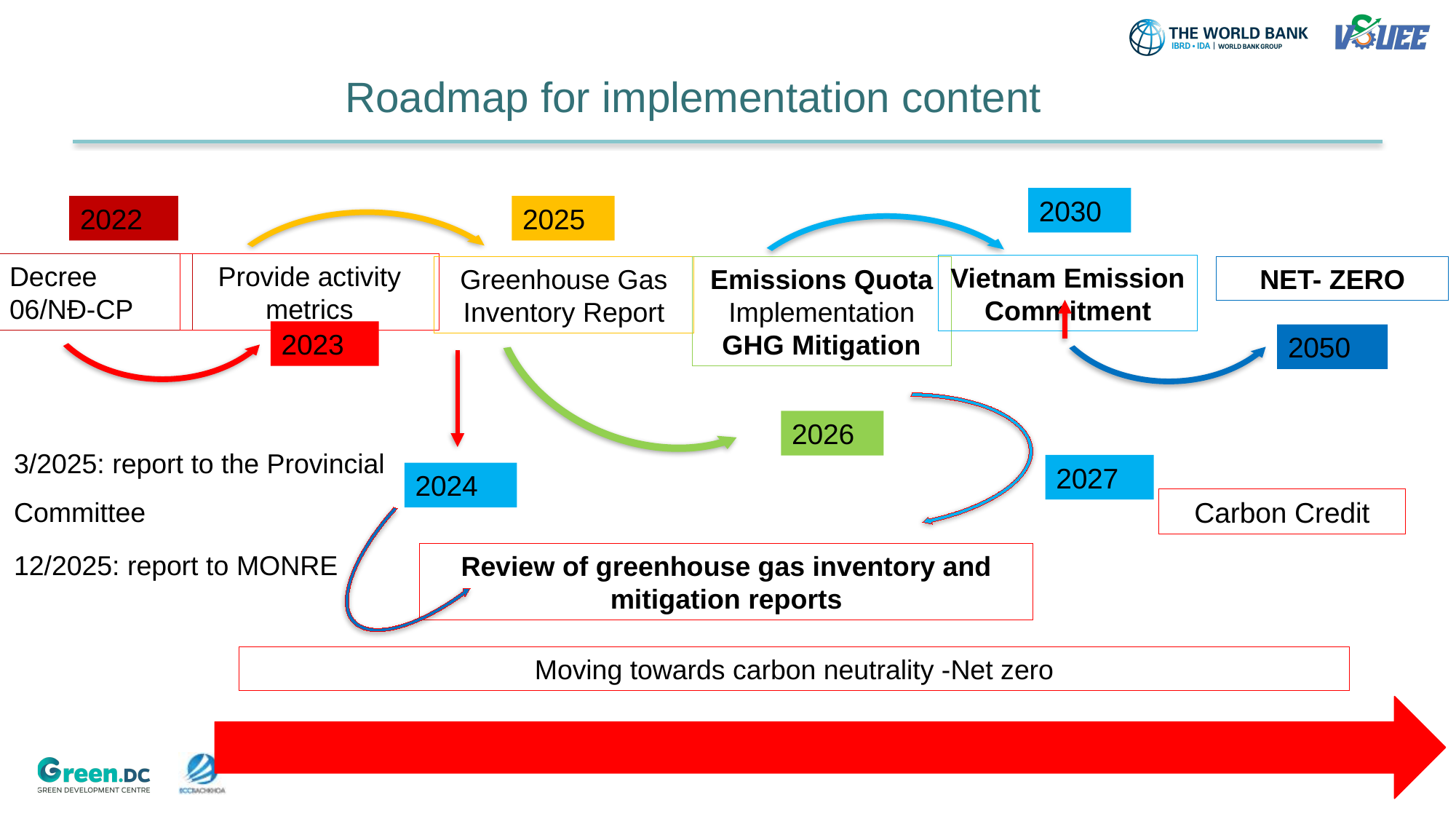

Roadmap for implementation content
2030

2025
2022

Provide activity metrics
Decree 06/NĐ-CP
Vietnam Emission Commitment
Greenhouse Gas Inventory Report
NET- ZERO
Emissions Quota
Implementation
GHG Mitigation

2023
2050

2026
3/2025: report to the Provincial Committee
12/2025: report to MONRE
2027
2024
Carbon Credit
Review of greenhouse gas inventory and mitigation reports
Moving towards carbon neutrality -Net zero